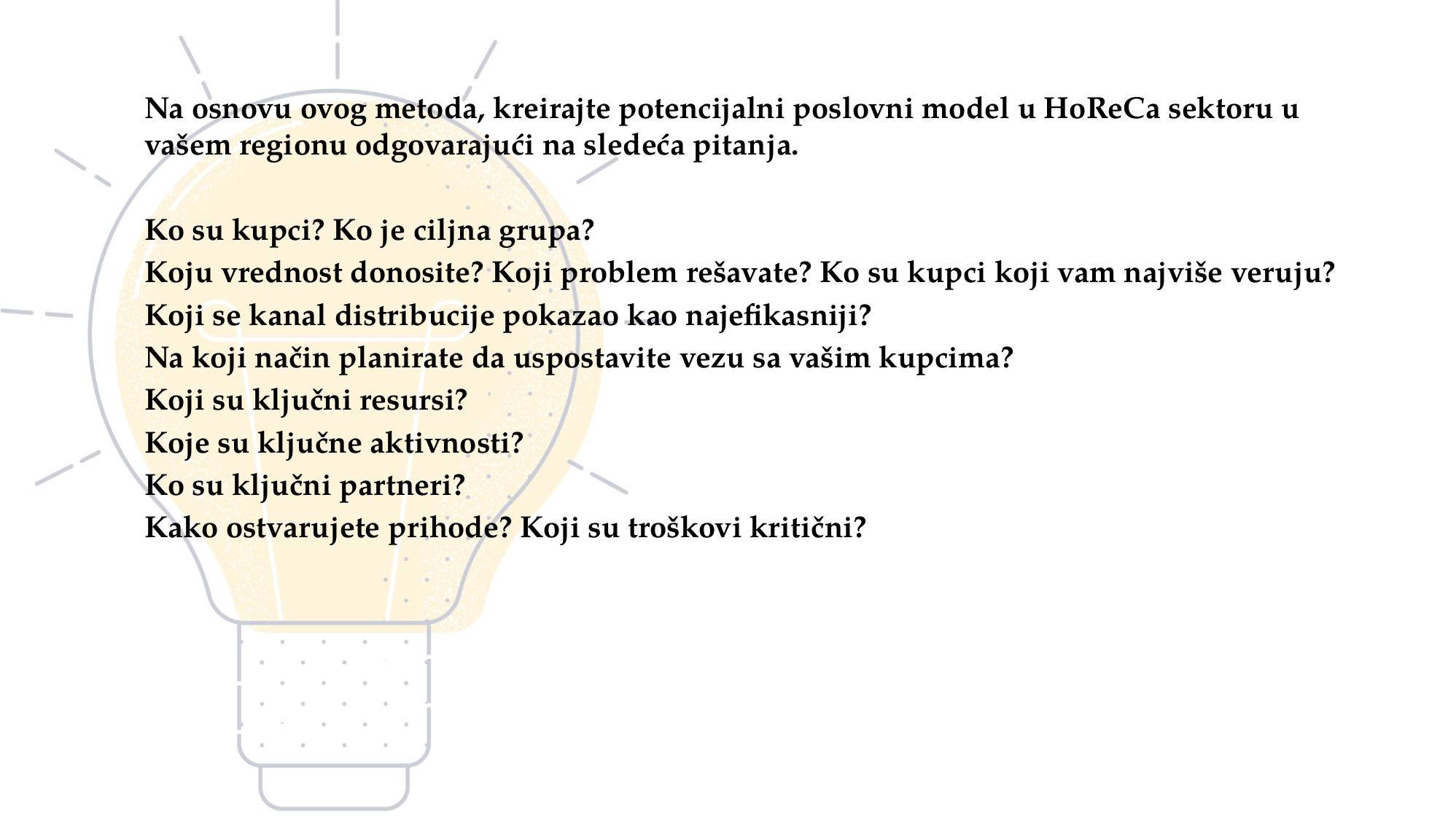

Na osnovu ovog metoda, kreirajte potencijalni poslovni model u HoReCa sektoru u vašem regionu odgovarajući na sledeća pitanja.

Ko su kupci? Ko je ciljna grupa?
Koju vrednost donosite? Koji problem rešavate? Ko su kupci koji vam najviše veruju?
Koji se kanal distribucije pokazao kao najefikasniji?
Na koji način planirate da uspostavite vezu sa vašim kupcima?
Koji su ključni resursi?
Koje su ključne aktivnosti?
Ko su ključni partneri?
Kako ostvarujete prihode? Koji su troškovi kritični?